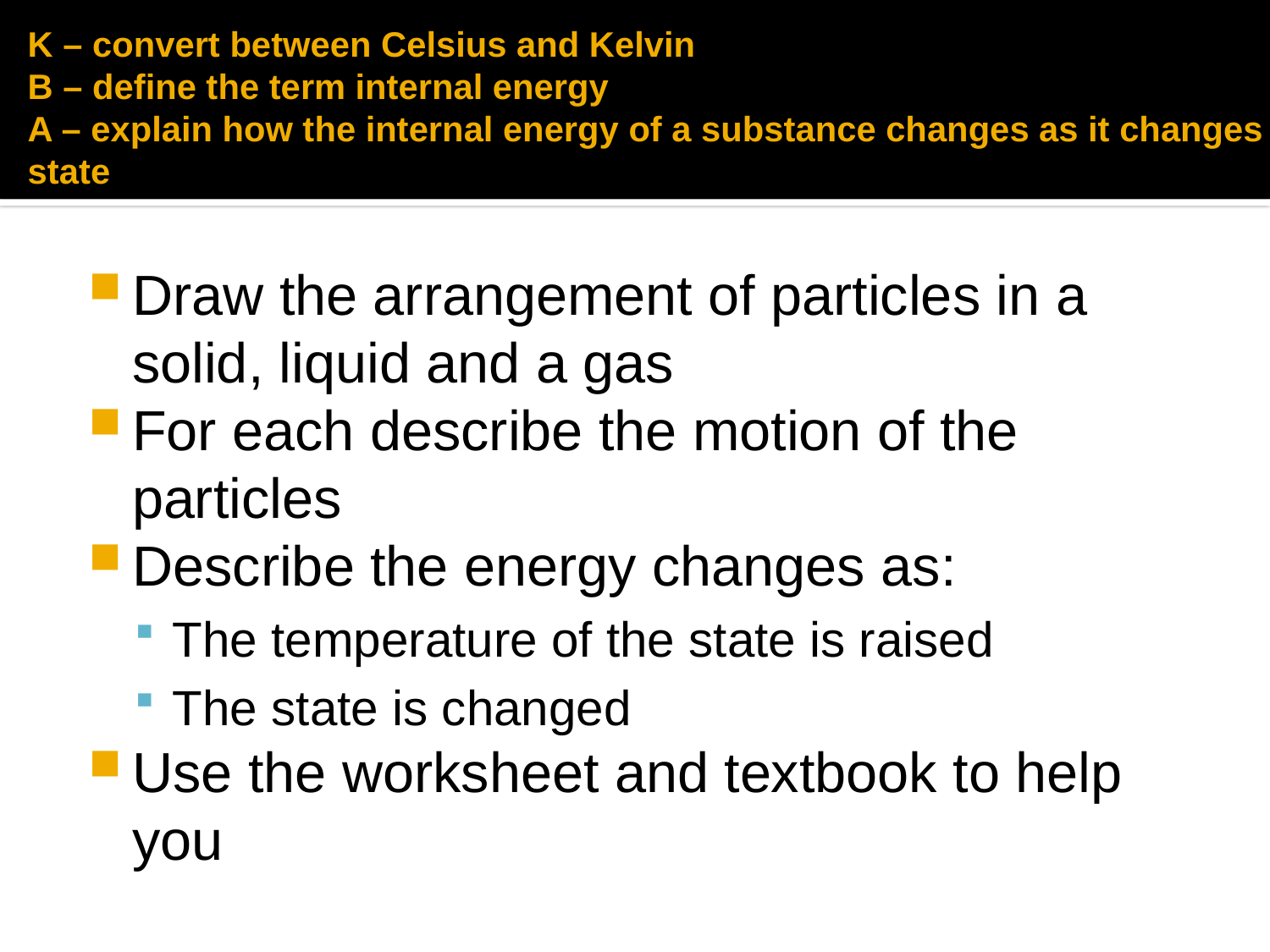

K – convert between Celsius and Kelvin
B – define the term internal energy
A – explain how the internal energy of a substance changes as it changes state
Draw the arrangement of particles in a solid, liquid and a gas
For each describe the motion of the particles
Describe the energy changes as:
The temperature of the state is raised
The state is changed
Use the worksheet and textbook to help you